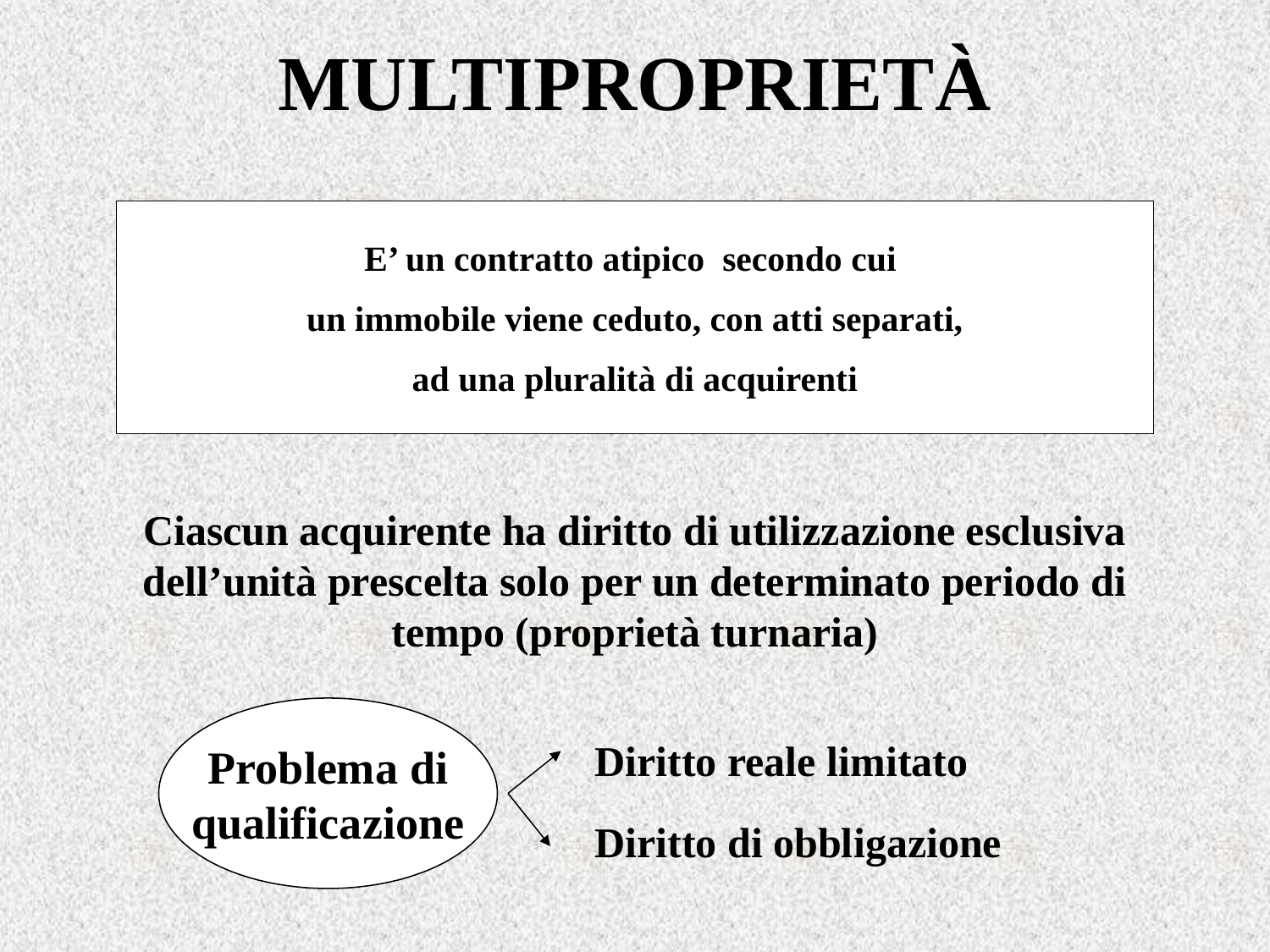

# MULTIPROPRIETÀ
E’ un contratto atipico  secondo cui
un immobile viene ceduto, con atti separati,
ad una pluralità di acquirenti
Ciascun acquirente ha diritto di utilizzazione esclusiva dell’unità prescelta solo per un determinato periodo di tempo (proprietà turnaria)
Problema di
qualificazione
Diritto reale limitato
Diritto di obbligazione